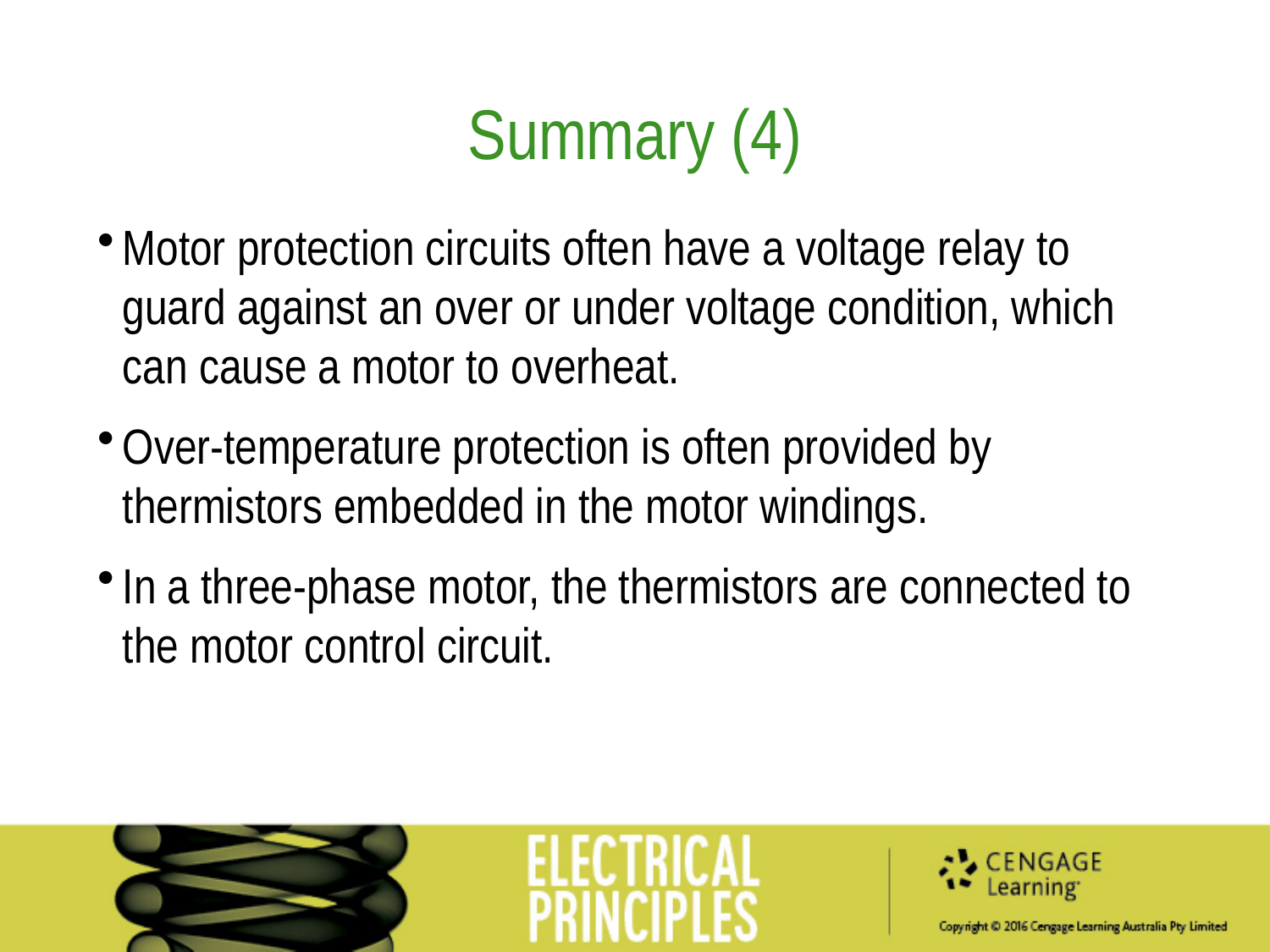

Summary (4)

Motor protection circuits often have a voltage relay to guard against an over or under voltage condition, which can cause a motor to overheat.
Over-temperature protection is often provided by thermistors embedded in the motor windings.
In a three-phase motor, the thermistors are connected to the motor control circuit.